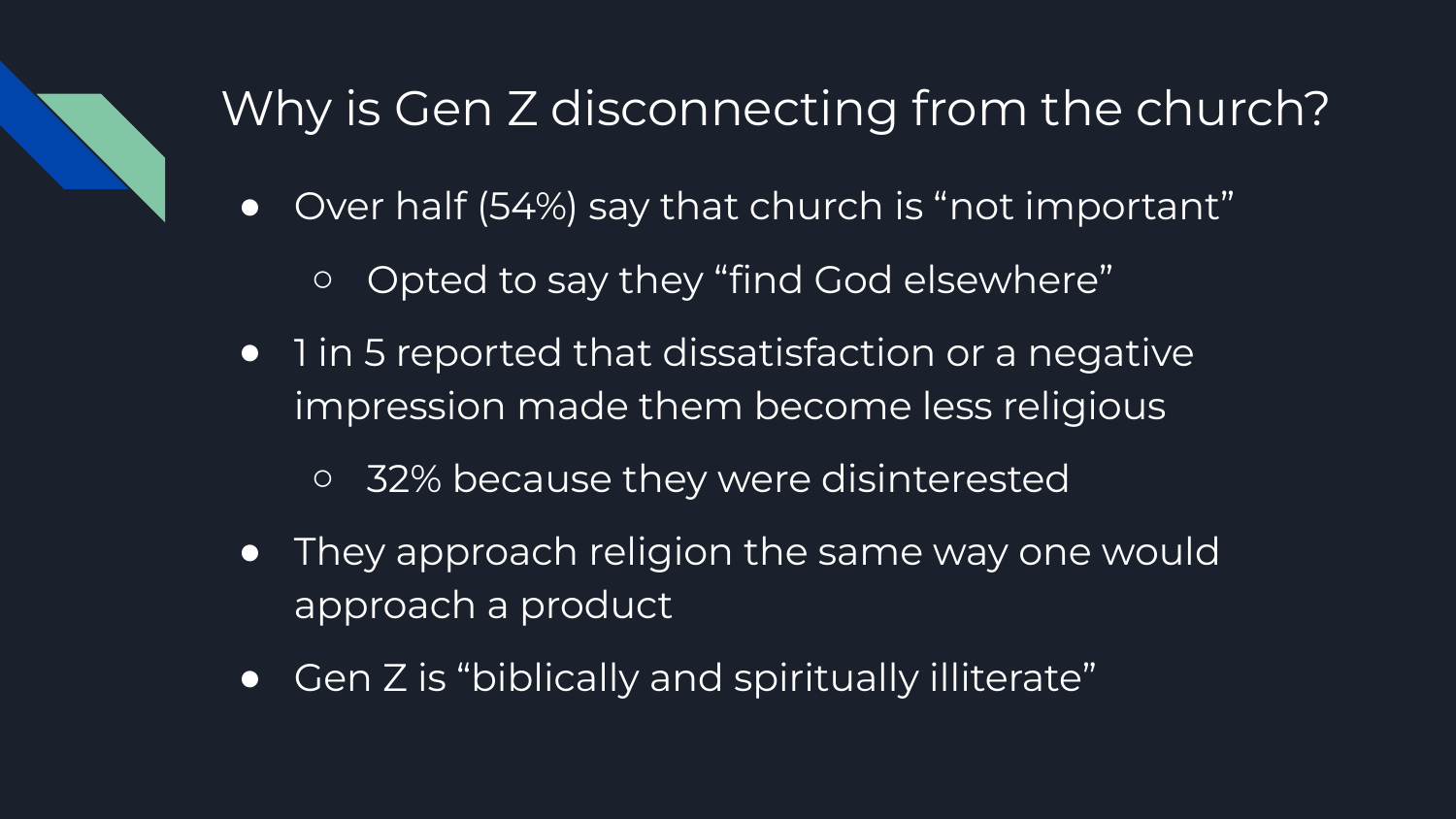

# Why is Gen Z disconnecting from the church?
Over half (54%) say that church is “not important”
Opted to say they “find God elsewhere”
1 in 5 reported that dissatisfaction or a negative impression made them become less religious
32% because they were disinterested
They approach religion the same way one would approach a product
Gen Z is “biblically and spiritually illiterate”